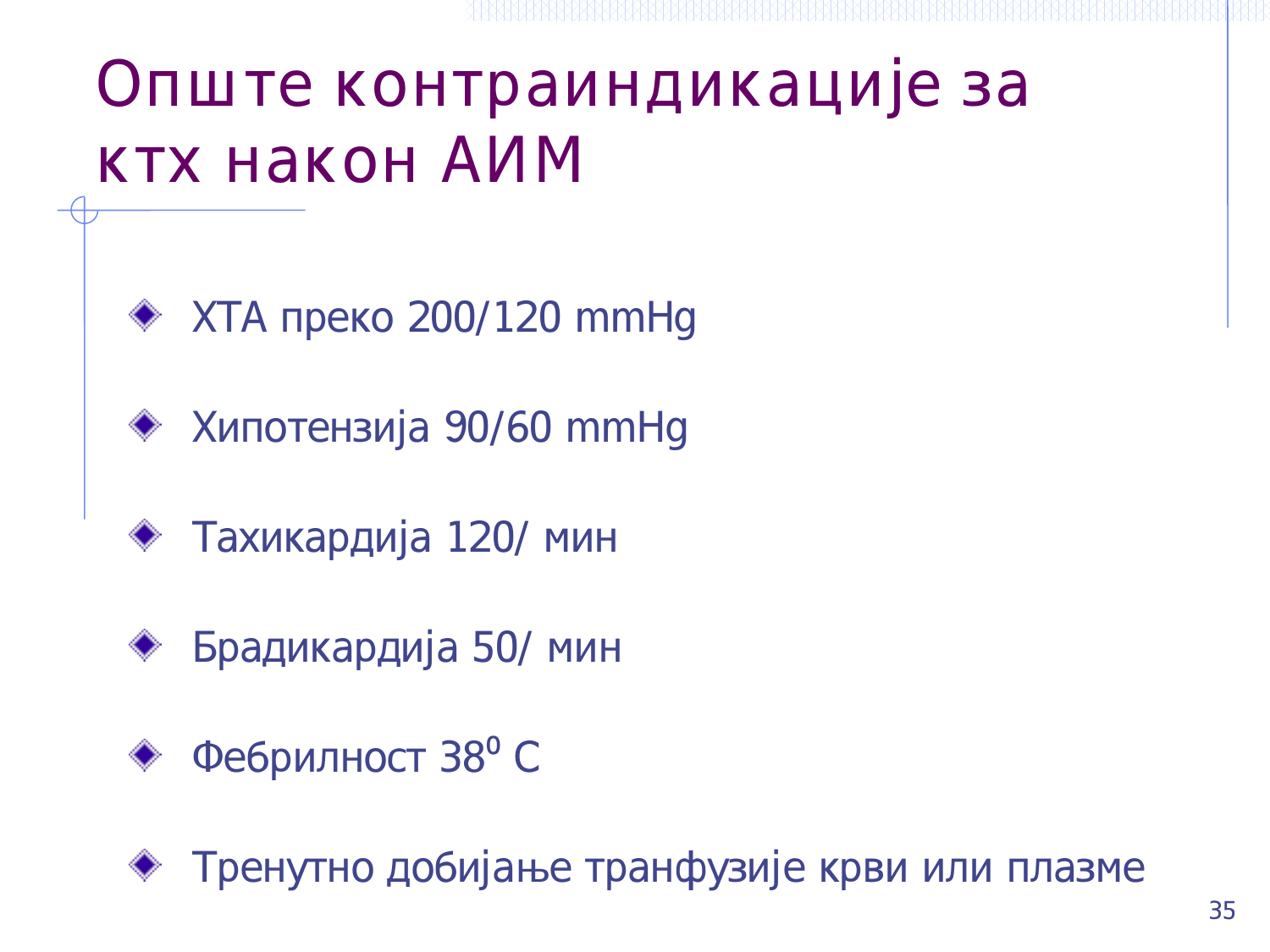

# Опште контраиндикације за ктх након АИМ
ХТА преко 200/120 mmHg
Хипотензија 90/60 mmHg
Тахикардија 120/ мин
Брадикардија 50/ мин
Фебрилност 38⁰ C
Тренутно добијање транфузије крви или плазме
35